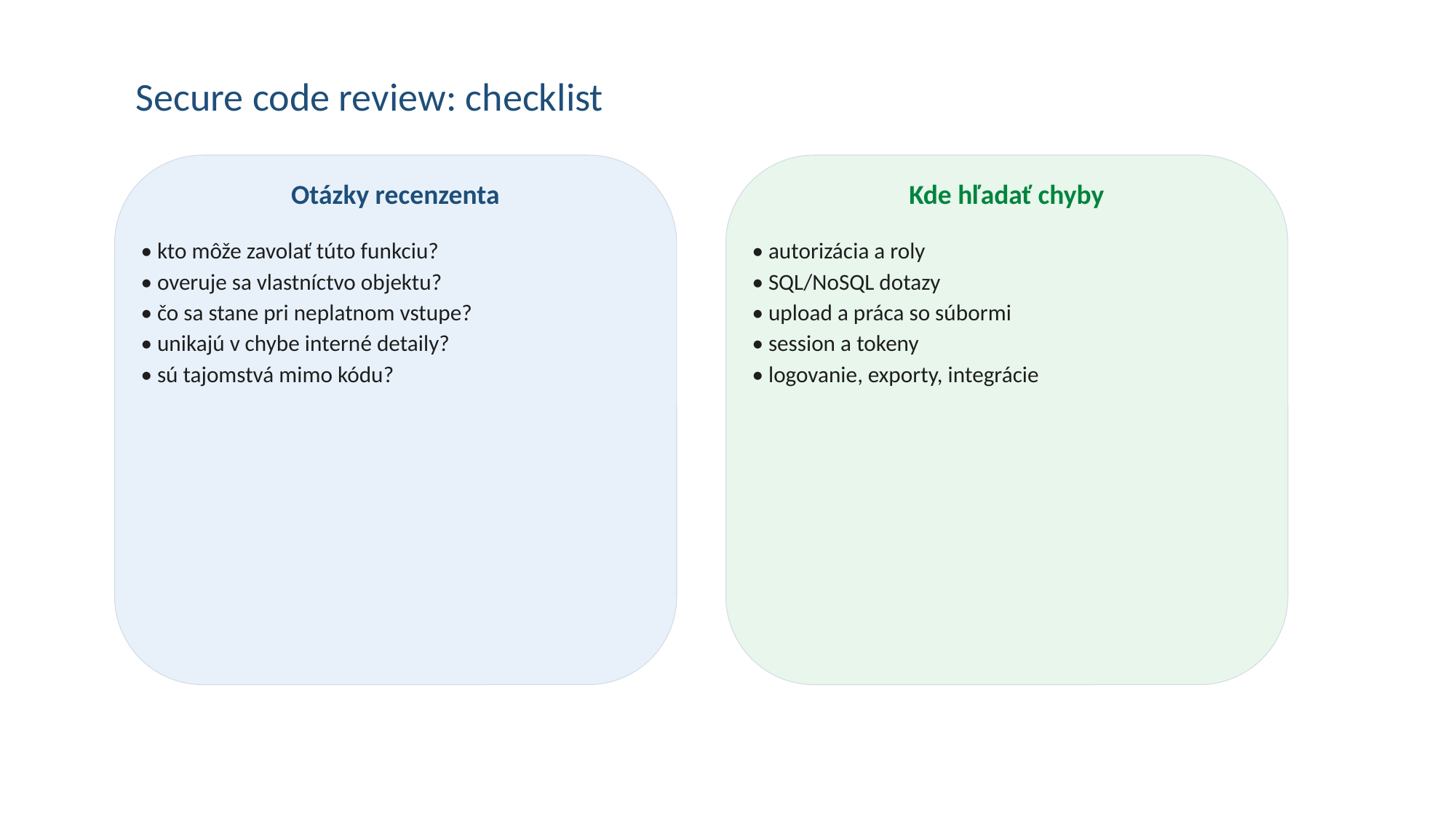

# Secure code review: checklist

Otázky recenzenta
Kde hľadať chyby
• kto môže zavolať túto funkciu?
• overuje sa vlastníctvo objektu?
• čo sa stane pri neplatnom vstupe?
• unikajú v chybe interné detaily?
• sú tajomstvá mimo kódu?
• autorizácia a roly
• SQL/NoSQL dotazy
• upload a práca so súbormi
• session a tokeny
• logovanie, exporty, integrácie